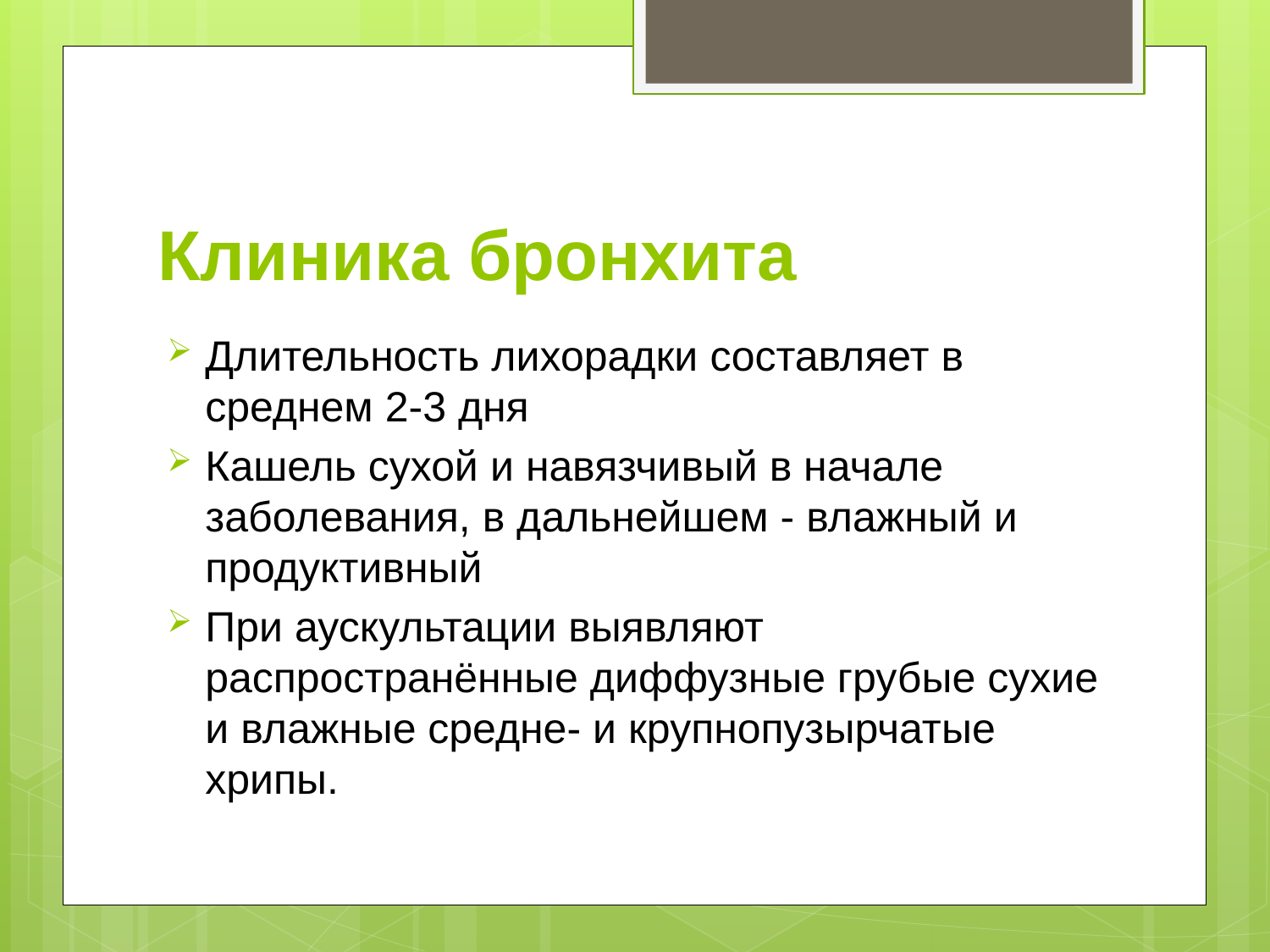

# Клиника бронхита
Длительность лихорадки составляет в среднем 2-3 дня
Кашель сухой и навязчивый в начале заболевания, в дальнейшем - влажный и продуктивный
При аускультации выявляют распространённые диффузные грубые сухие и влажные средне- и крупнопузырчатые хрипы.